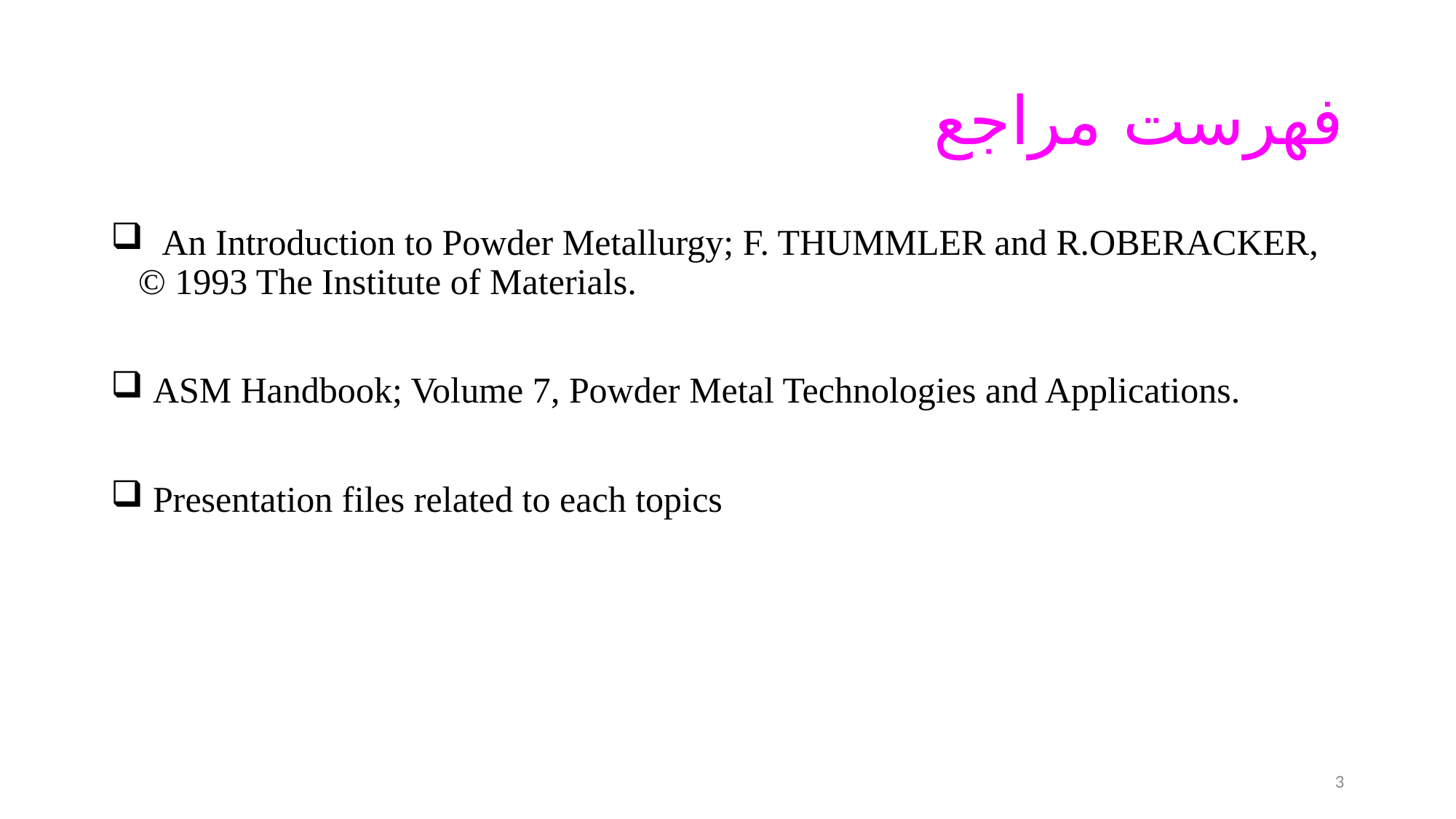

# فهرست مراجع
  An Introduction to Powder Metallurgy; F. THUMMLER and R.OBERACKER, © 1993 The Institute of Materials.

 ASM Handbook; Volume 7, Powder Metal Technologies and Applications.

 Presentation files related to each topics

3